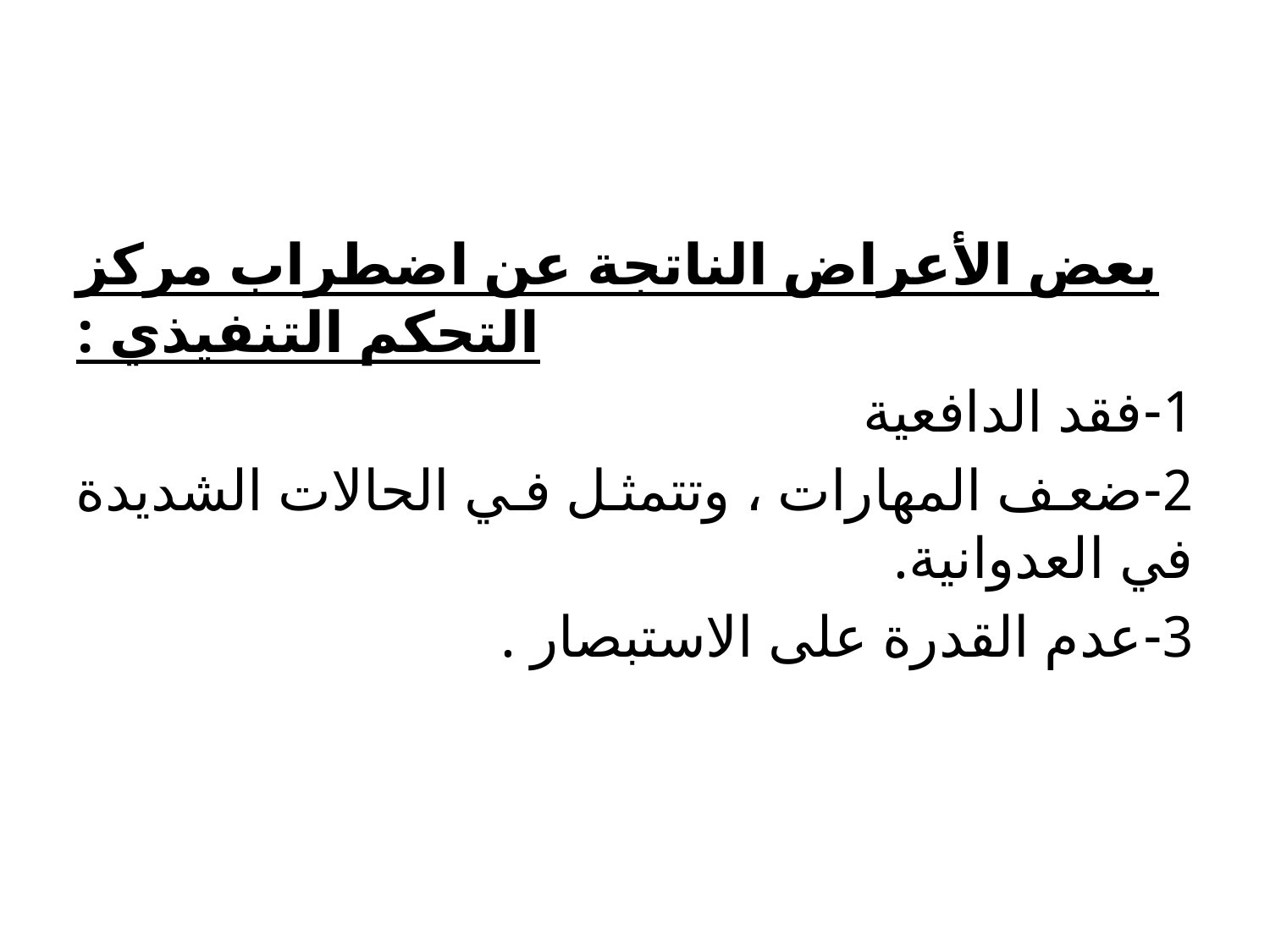

#
بعض الأعراض الناتجة عن اضطراب مركز التحكم التنفيذي :
1-فقد الدافعية
2-ضعف المهارات ، وتتمثل في الحالات الشديدة في العدوانية.
3-عدم القدرة على الاستبصار .